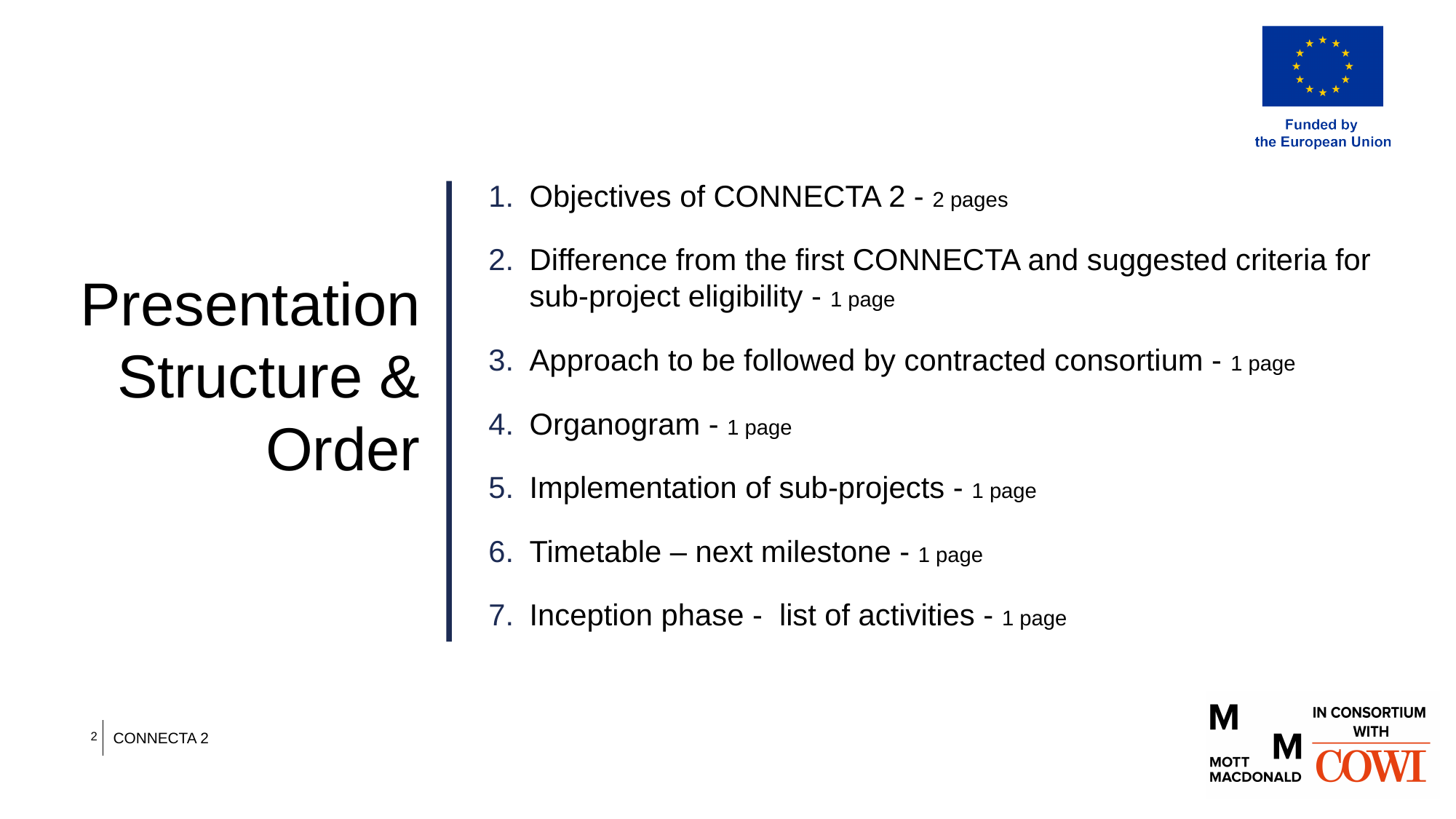

Objectives of CONNECTA 2 - 2 pages
Difference from the first CONNECTA and suggested criteria for sub-project eligibility - 1 page
Approach to be followed by contracted consortium - 1 page
Organogram - 1 page
Implementation of sub-projects - 1 page
Timetable – next milestone - 1 page
Inception phase -  list of activities - 1 page
Presentation Structure & Order

2
CONNECTA 2 Brief Presentation Brief Presentation Presentation